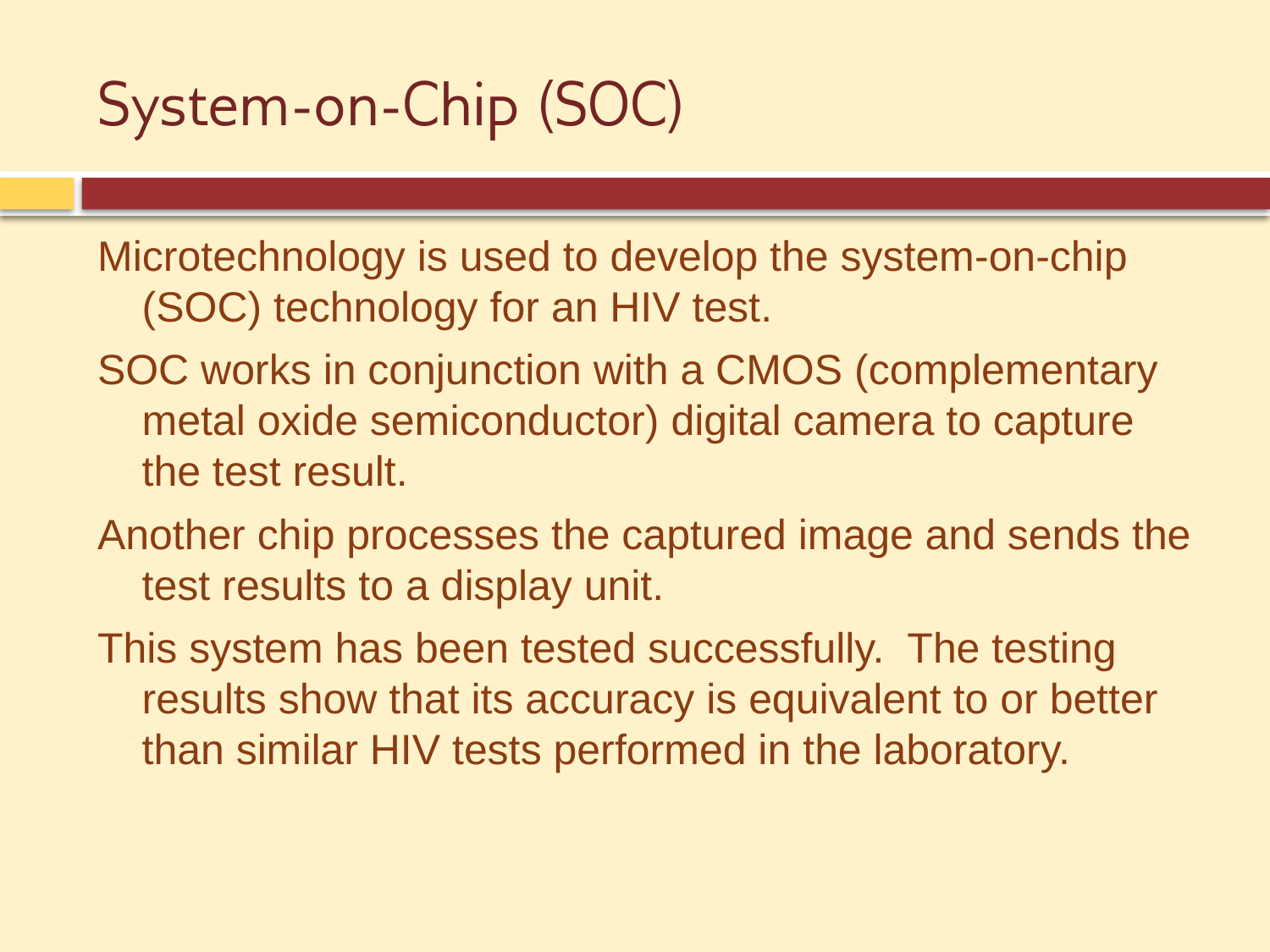

# System-on-Chip (SOC)
Microtechnology is used to develop the system-on-chip (SOC) technology for an HIV test.
SOC works in conjunction with a CMOS (complementary metal oxide semiconductor) digital camera to capture the test result.
Another chip processes the captured image and sends the test results to a display unit.
This system has been tested successfully.  The testing results show that its accuracy is equivalent to or better than similar HIV tests performed in the laboratory.